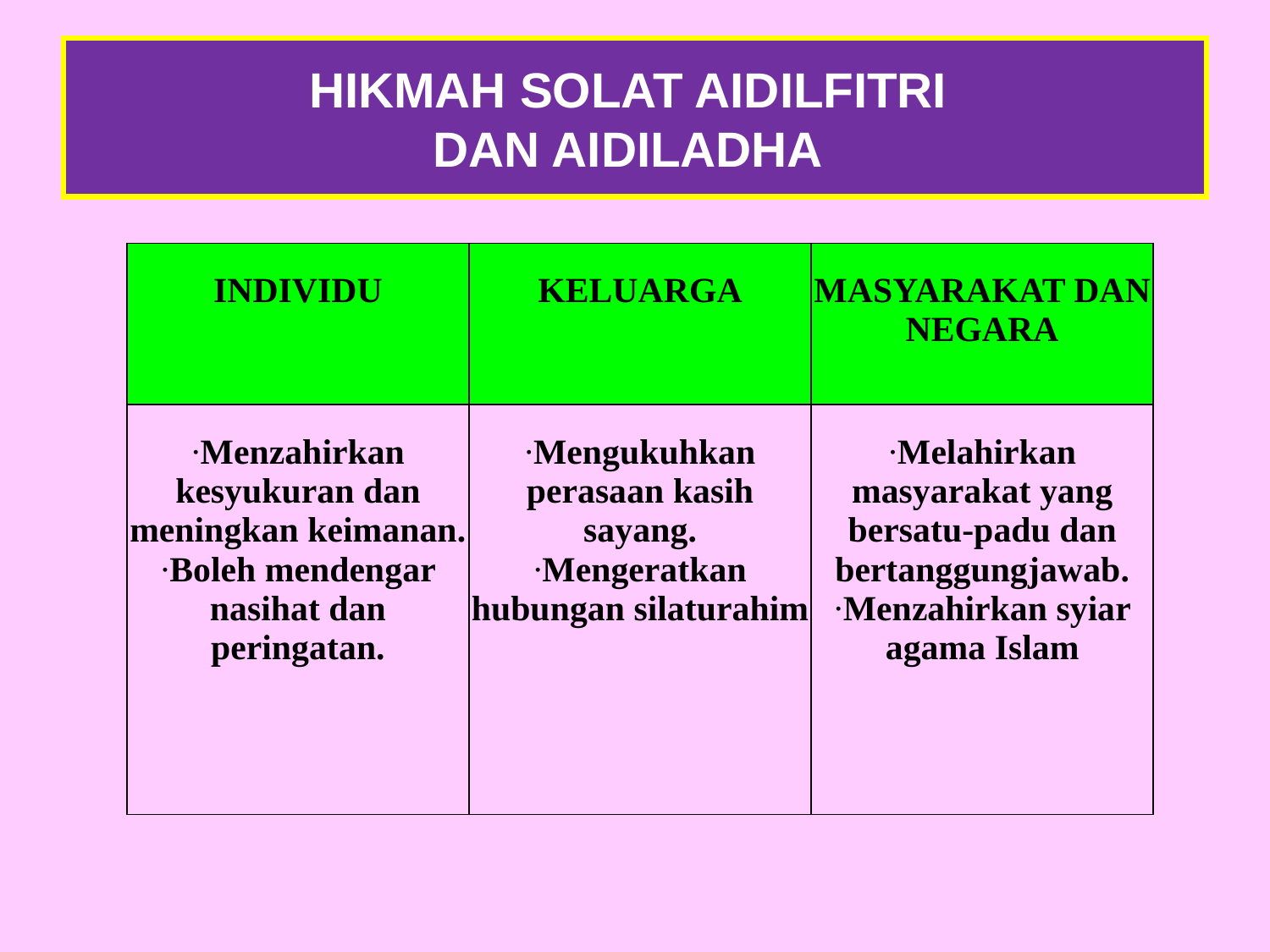

HIKMAH SOLAT AIDILFITRI
DAN AIDILADHA
| INDIVIDU | KELUARGA | MASYARAKAT DAN NEGARA |
| --- | --- | --- |
| Menzahirkan kesyukuran dan meningkan keimanan. Boleh mendengar nasihat dan peringatan. | Mengukuhkan perasaan kasih sayang. Mengeratkan hubungan silaturahim | Melahirkan masyarakat yang bersatu-padu dan bertanggungjawab. Menzahirkan syiar agama Islam |